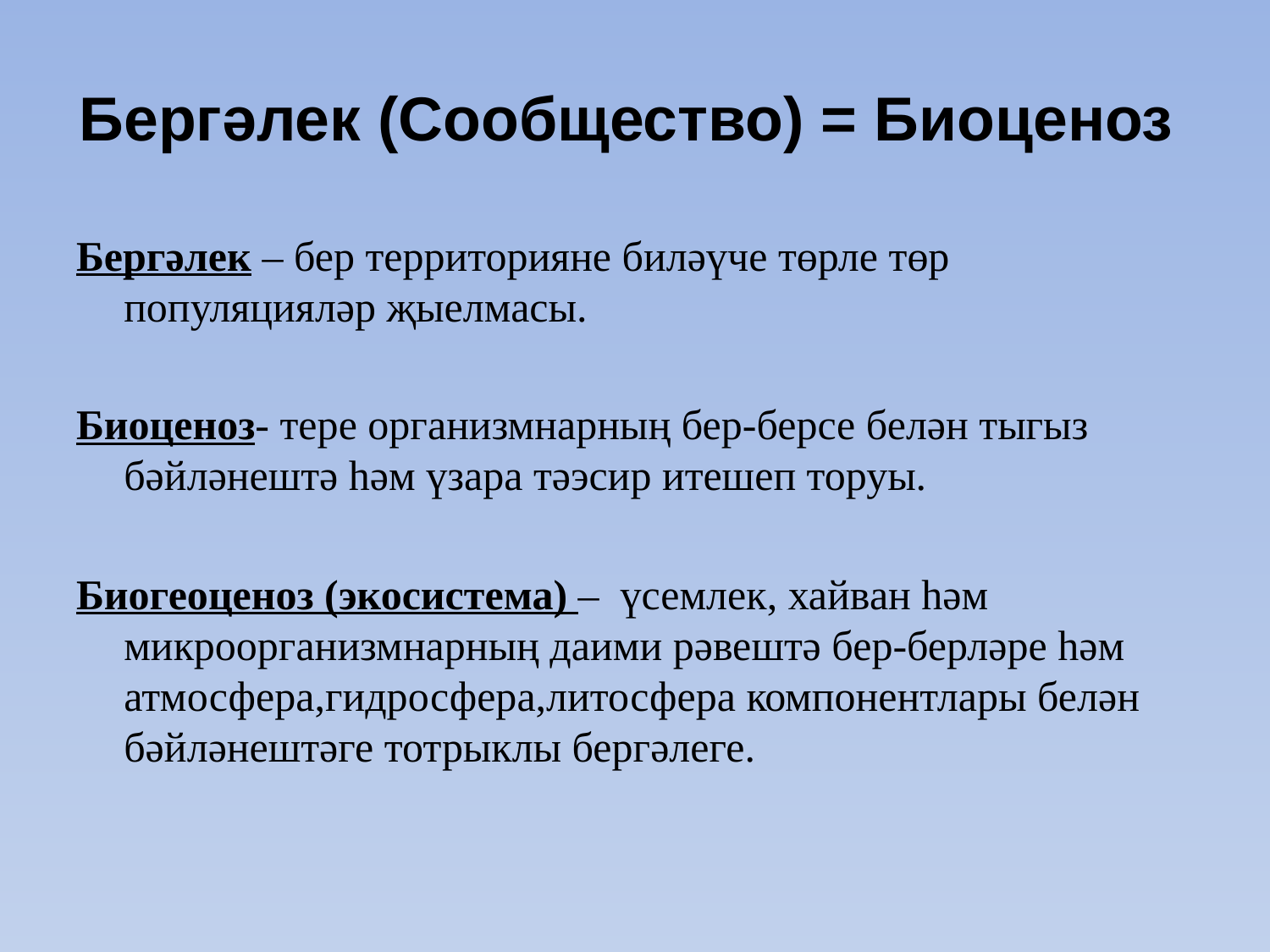

# Бергәлек (Сообщество) = Биоценоз
Бергәлек – бер территорияне биләүче төрле төр популяцияләр җыелмасы.

Биоценоз- тере организмнарның бер-берсе белән тыгыз бәйләнештә һәм үзара тәэсир итешеп торуы.

Биогеоценоз (экосистема) –  үсемлек, хайван һәм микроорганизмнарның даими рәвештә бер-берләре һәм атмосфера,гидросфера,литосфера компонентлары белән бәйләнештәге тотрыклы бергәлеге.